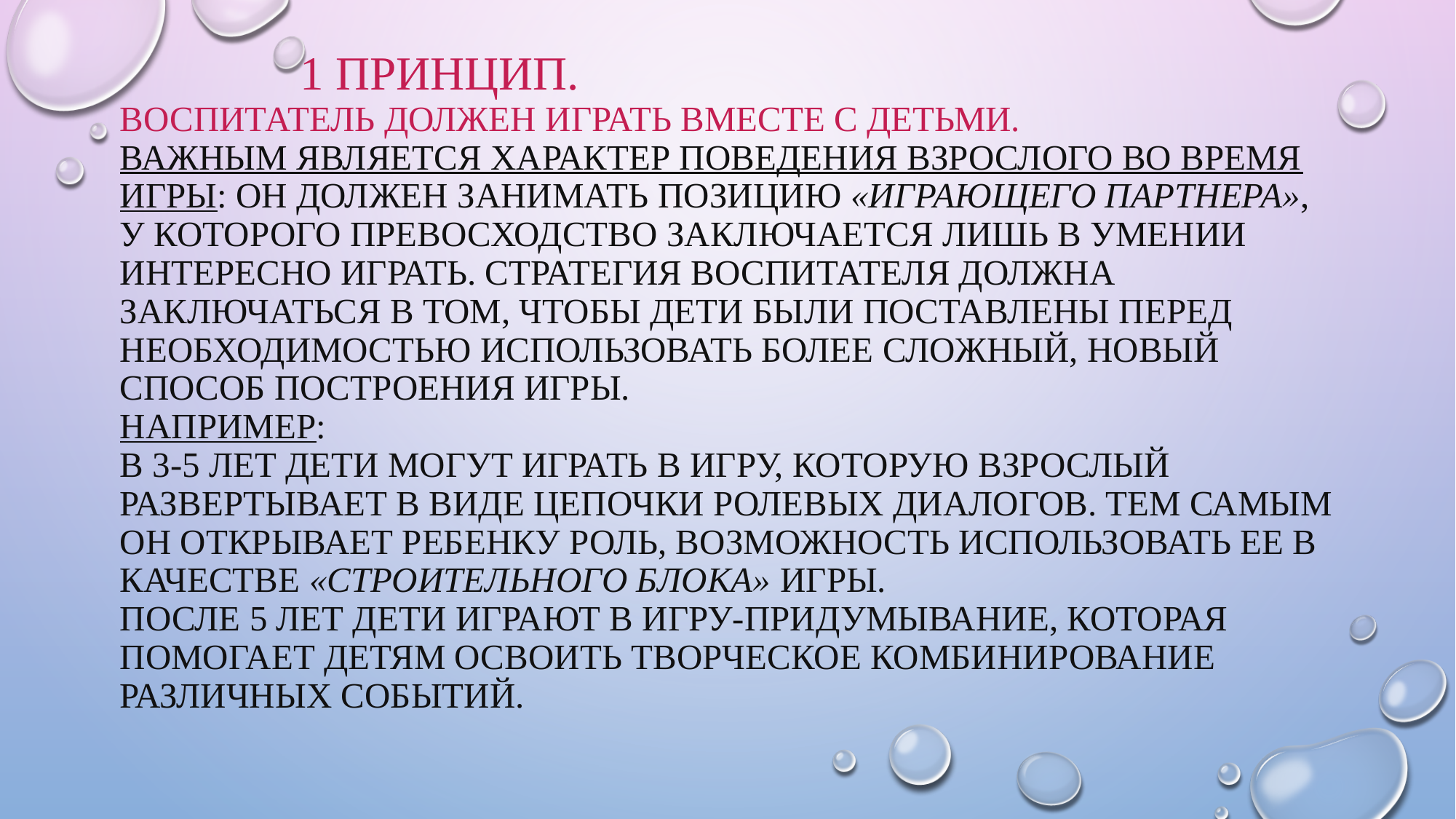

# 1 принцип. Воспитатель должен играть вместе с детьми. Важным является характер поведения взрослого во время игры: он должен занимать позицию «играющего партнера», у которого превосходство заключается лишь в умении интересно играть. Стратегия воспитателя должна заключаться в том, чтобы дети были поставлены перед необходимостью использовать более сложный, новый способ построения игры.  Например: В 3-5 лет дети могут играть в игру, которую взрослый развертывает в виде цепочки ролевых диалогов. Тем самым он открывает ребенку роль, возможность использовать ее в качестве «строительного блока» игры. После 5 лет дети играют в игру-придумывание, которая помогает детям освоить творческое комбинирование различных событий.